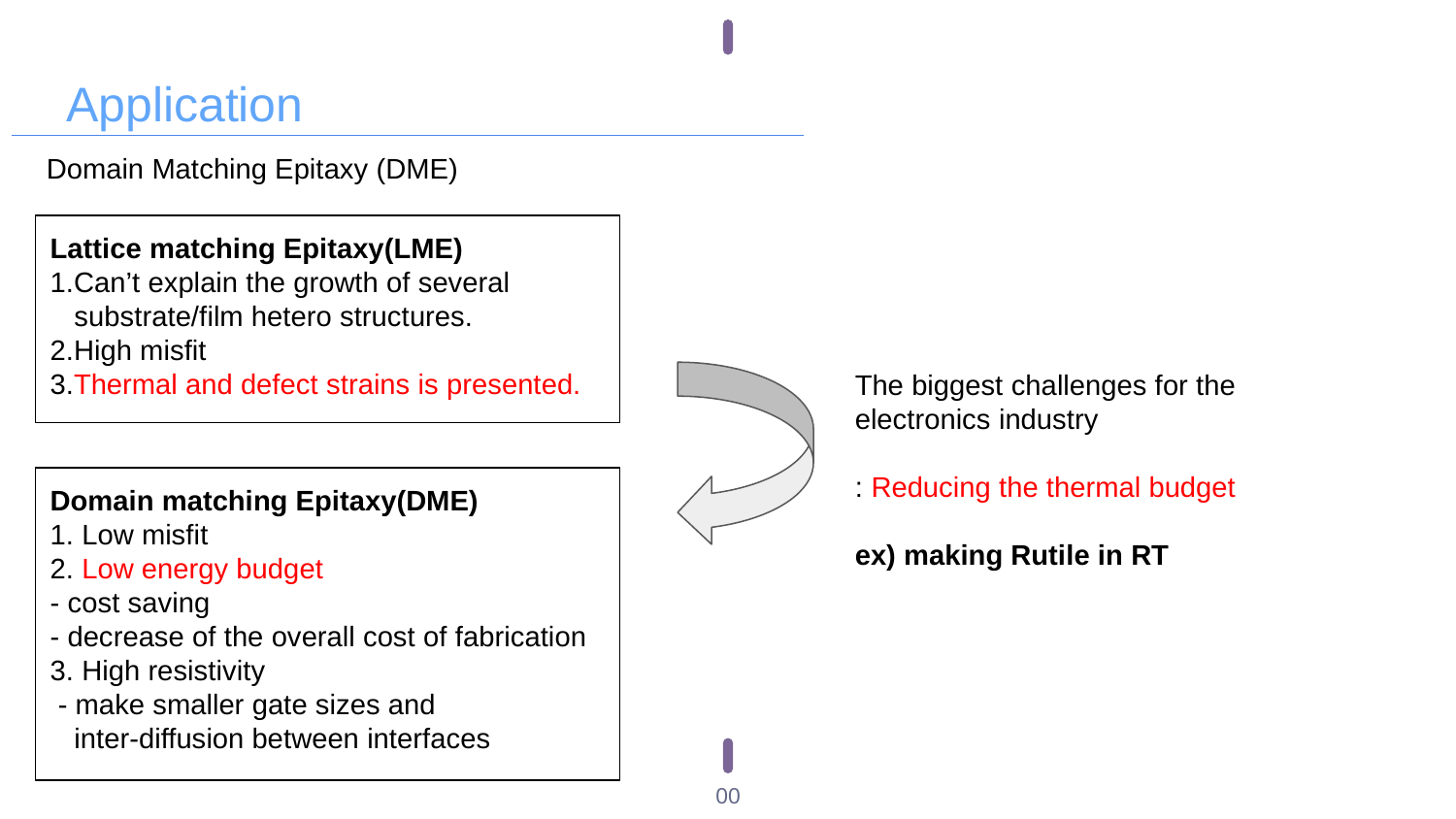

Application
Domain Matching Epitaxy (DME)

Lattice matching Epitaxy(LME)
1.Can’t explain the growth of several
   substrate/film hetero structures.
2.High misfit
3.Thermal and defect strains is presented.
The biggest challenges for the electronics industry

: Reducing the thermal budget

ex) making Rutile in RT

Domain matching Epitaxy(DME)
1. Low misfit
2. Low energy budget
- cost saving
- decrease of the overall cost of fabrication
3. High resistivity
 - make smaller gate sizes and
   inter-diffusion between interfaces
00